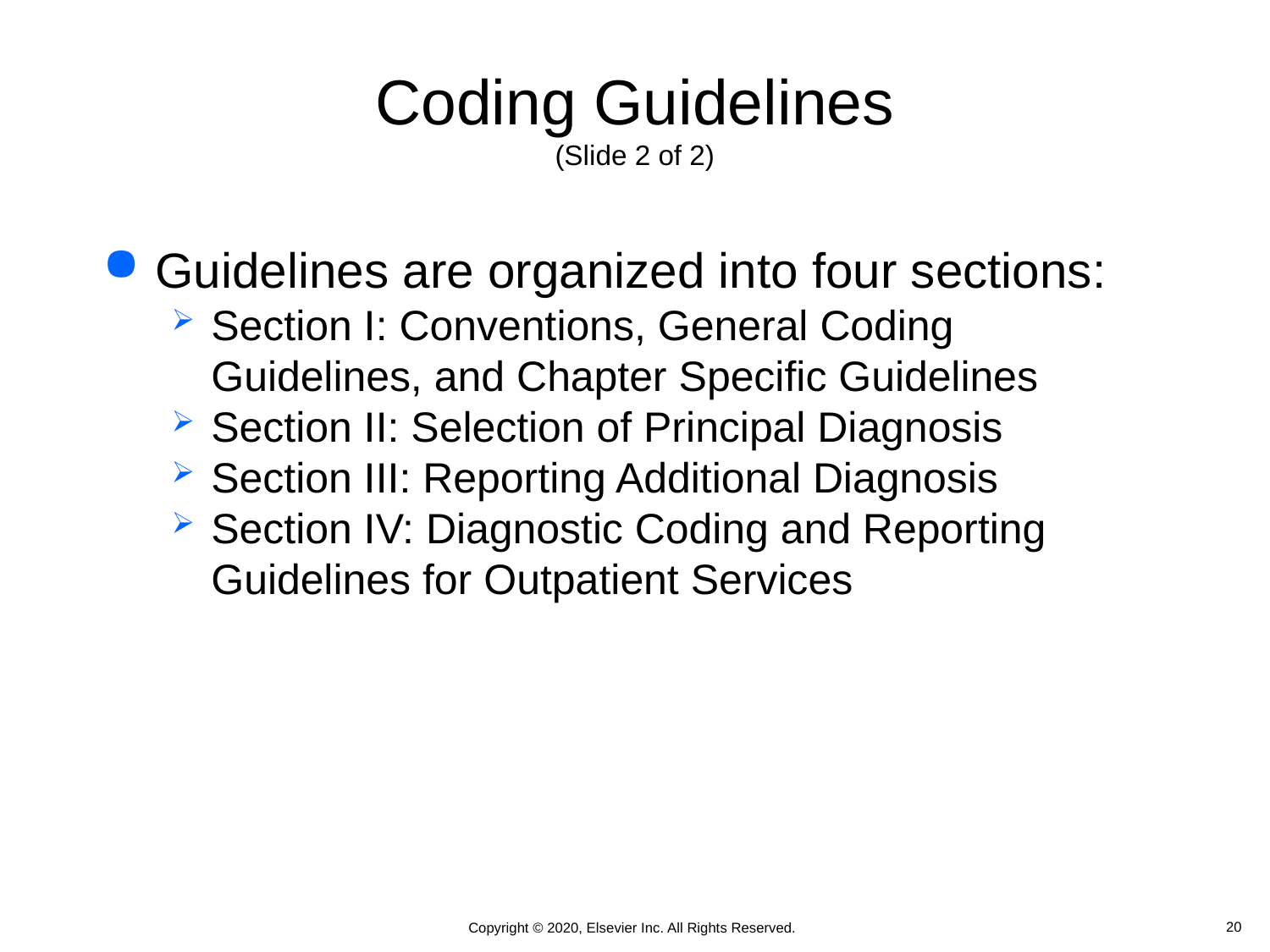

# Coding Guidelines (Slide 2 of 2)
Guidelines are organized into four sections:
Section I: Conventions, General Coding Guidelines, and Chapter Specific Guidelines
Section II: Selection of Principal Diagnosis
Section III: Reporting Additional Diagnosis
Section IV: Diagnostic Coding and Reporting Guidelines for Outpatient Services
 20